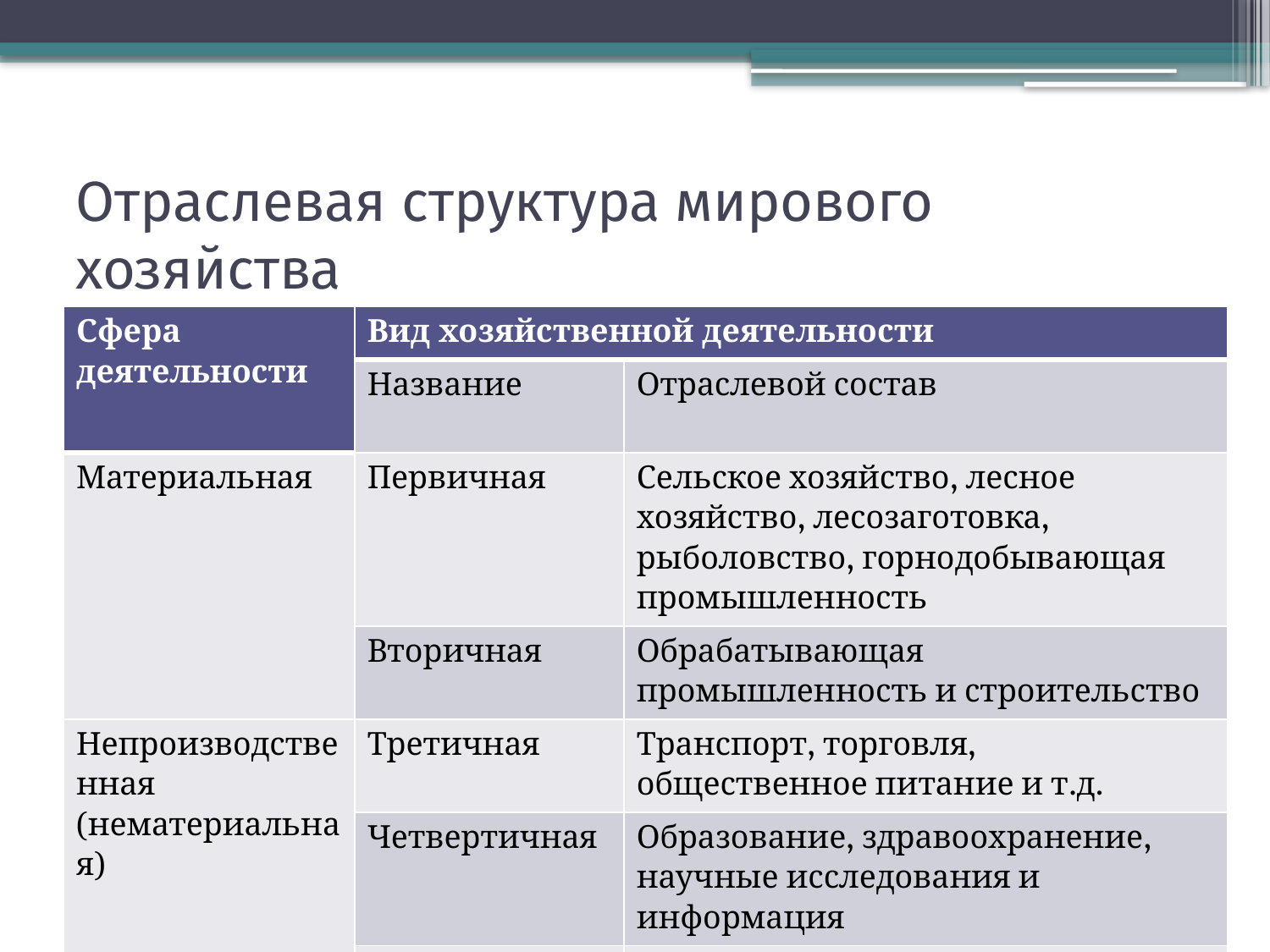

# Отраслевая структура мирового хозяйства
| Сфера деятельности | Вид хозяйственной деятельности |  |
| --- | --- | --- |
|  | Название | Отраслевой состав |
| Материальная | Первичная | Сельское хозяйство, лесное хозяйство, лесозаготовка, рыболовство, горнодобывающая промышленность |
|  | Вторичная | Обрабатывающая промышленность и строительство |
| Непроизводственная (нематериальная) | Третичная | Транспорт, торговля, общественное питание и т.д. |
|  | Четвертичная | Образование, здравоохранение, научные исследования и информация |
|  | Пятеричная | Управление и принятие решений |